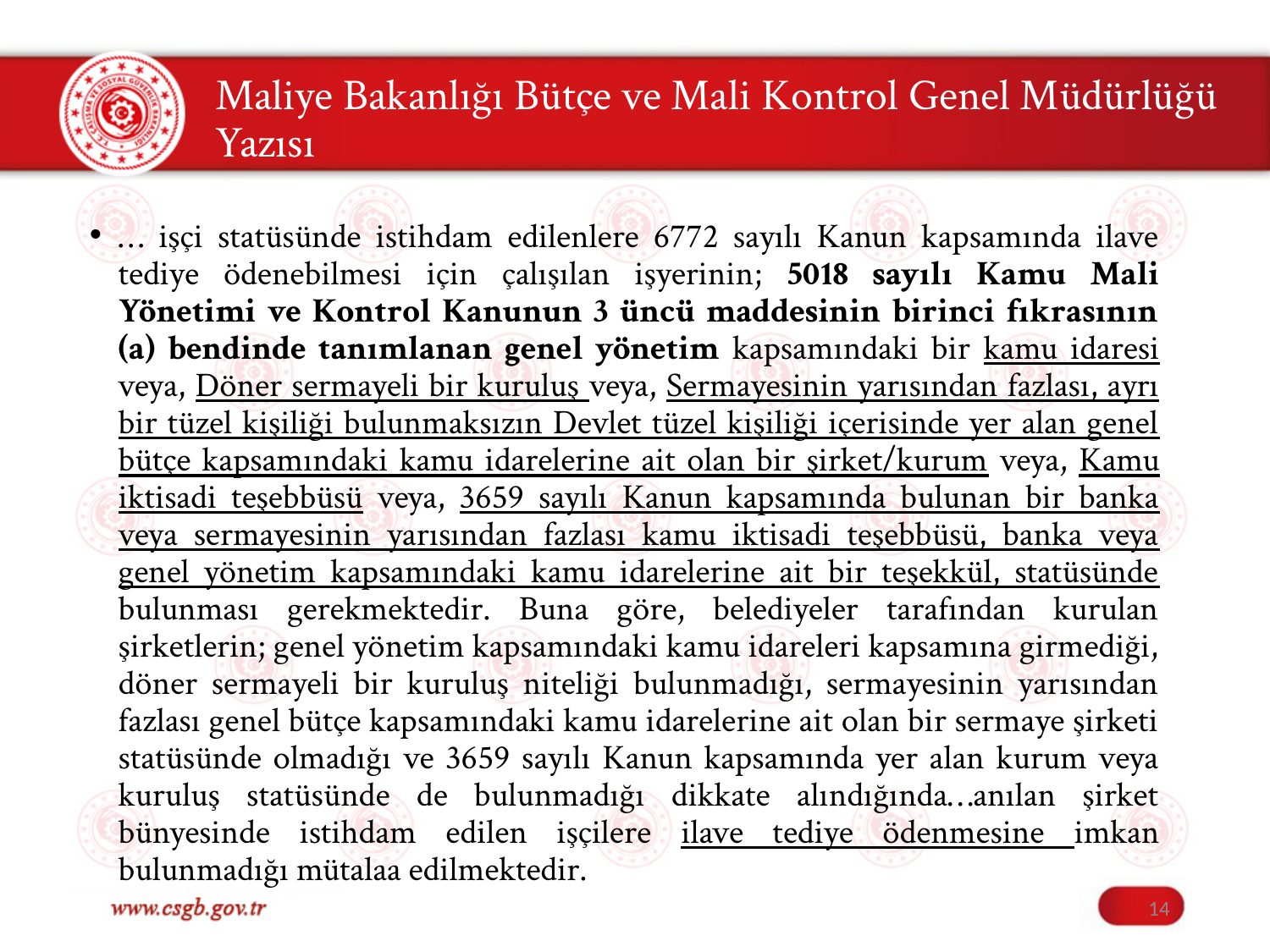

# Maliye Bakanlığı Bütçe ve Mali Kontrol Genel Müdürlüğü Yazısı
… işçi statüsünde istihdam edilenlere 6772 sayılı Kanun kapsamında ilave tediye ödenebilmesi için çalışılan işyerinin; 5018 sayılı Kamu Mali Yönetimi ve Kontrol Kanunun 3 üncü maddesinin birinci fıkrasının (a) bendinde tanımlanan genel yönetim kapsamındaki bir kamu idaresi veya, Döner sermayeli bir kuruluş veya, Sermayesinin yarısından fazlası, ayrı bir tüzel kişiliği bulunmaksızın Devlet tüzel kişiliği içerisinde yer alan genel bütçe kapsamındaki kamu idarelerine ait olan bir şirket/kurum veya, Kamu iktisadi teşebbüsü veya, 3659 sayılı Kanun kapsamında bulunan bir banka veya sermayesinin yarısından fazlası kamu iktisadi teşebbüsü, banka veya genel yönetim kapsamındaki kamu idarelerine ait bir teşekkül, statüsünde bulunması gerekmektedir. Buna göre, belediyeler tarafından kurulan şirketlerin; genel yönetim kapsamındaki kamu idareleri kapsamına girmediği, döner sermayeli bir kuruluş niteliği bulunmadığı, sermayesinin yarısından fazlası genel bütçe kapsamındaki kamu idarelerine ait olan bir sermaye şirketi statüsünde olmadığı ve 3659 sayılı Kanun kapsamında yer alan kurum veya kuruluş statüsünde de bulunmadığı dikkate alındığında…anılan şirket bünyesinde istihdam edilen işçilere ilave tediye ödenmesine imkan bulunmadığı mütalaa edilmektedir.
14